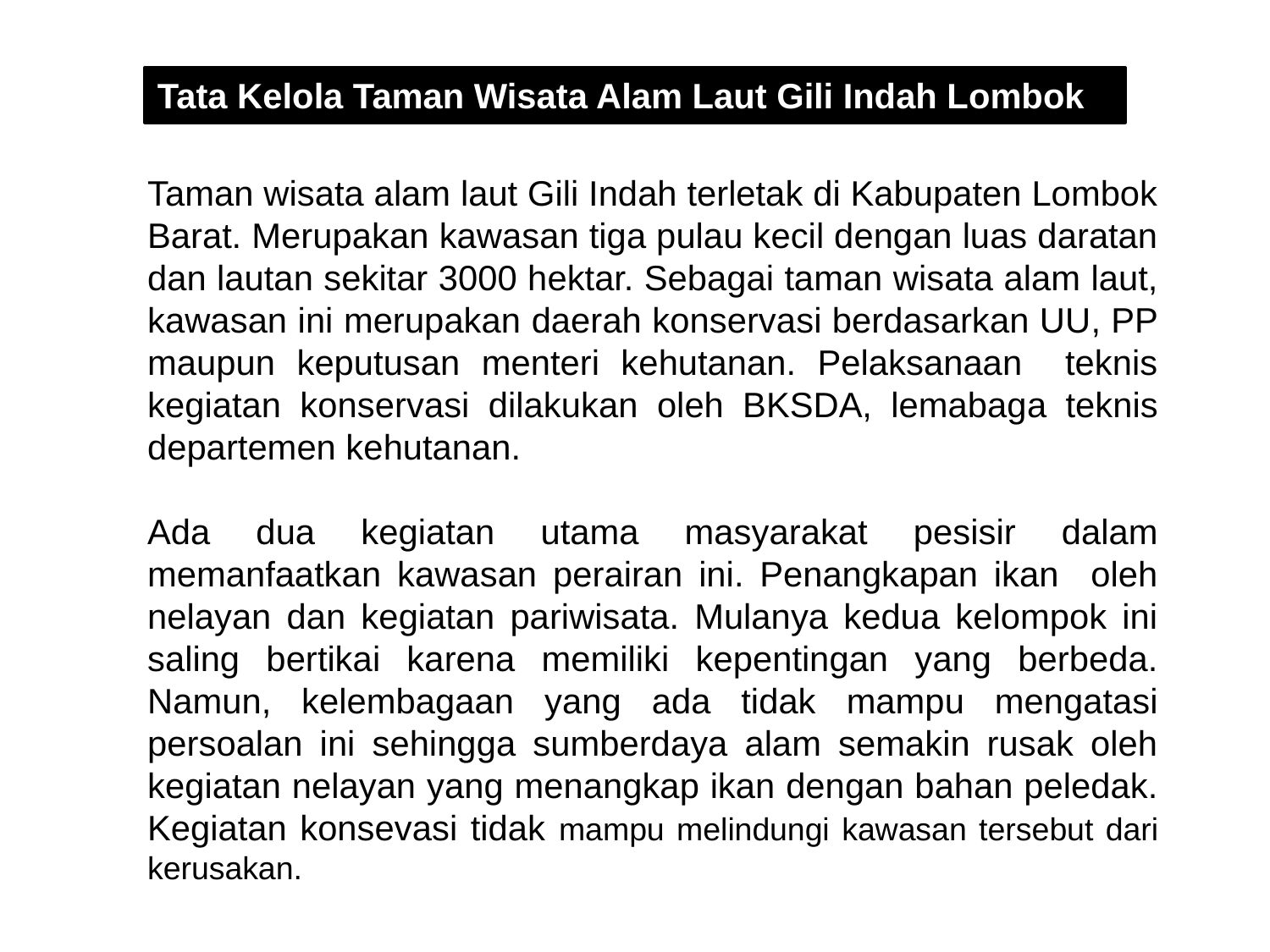

Tata Kelola Taman Wisata Alam Laut Gili Indah Lombok
Taman wisata alam laut Gili Indah terletak di Kabupaten Lombok Barat. Merupakan kawasan tiga pulau kecil dengan luas daratan dan lautan sekitar 3000 hektar. Sebagai taman wisata alam laut, kawasan ini merupakan daerah konservasi berdasarkan UU, PP maupun keputusan menteri kehutanan. Pelaksanaan  teknis kegiatan konservasi dilakukan oleh BKSDA, lemabaga teknis departemen kehutanan.
Ada dua kegiatan utama masyarakat pesisir dalam memanfaatkan kawasan perairan ini. Penangkapan ikan  oleh nelayan dan kegiatan pariwisata. Mulanya kedua kelompok ini saling bertikai karena memiliki kepentingan yang berbeda. Namun, kelembagaan yang ada tidak mampu mengatasi persoalan ini sehingga sumberdaya alam semakin rusak oleh kegiatan nelayan yang menangkap ikan dengan bahan peledak. Kegiatan konsevasi tidak mampu melindungi kawasan tersebut dari kerusakan.